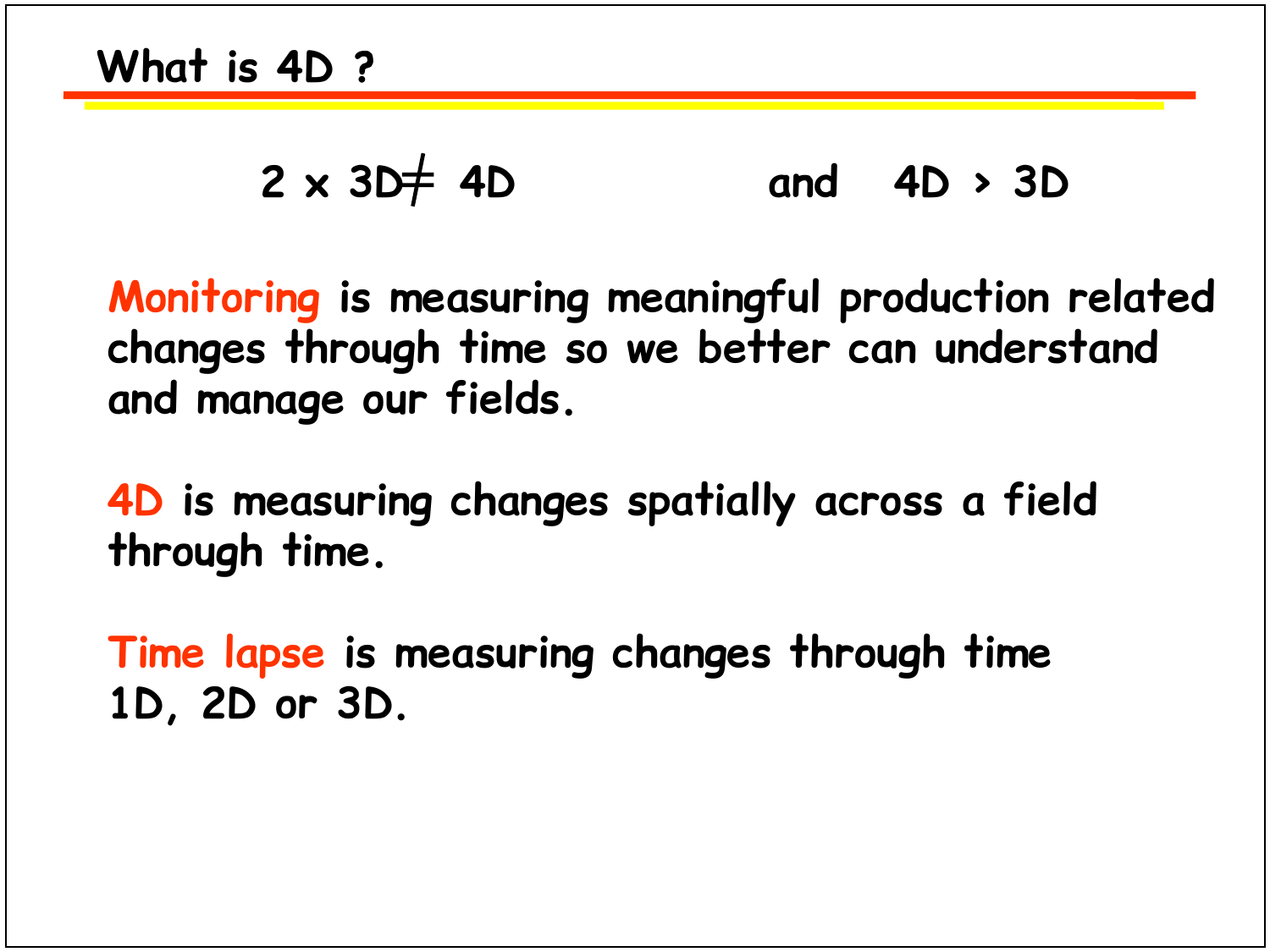

What is 4D ?
	2 x 3D   4D		and   4D > 3D

Monitoring is measuring meaningful production related changes through time so we better can understand and manage our fields.

4D is measuring changes spatially across a field through time.

Time lapse is measuring changes through time
1D, 2D or 3D.